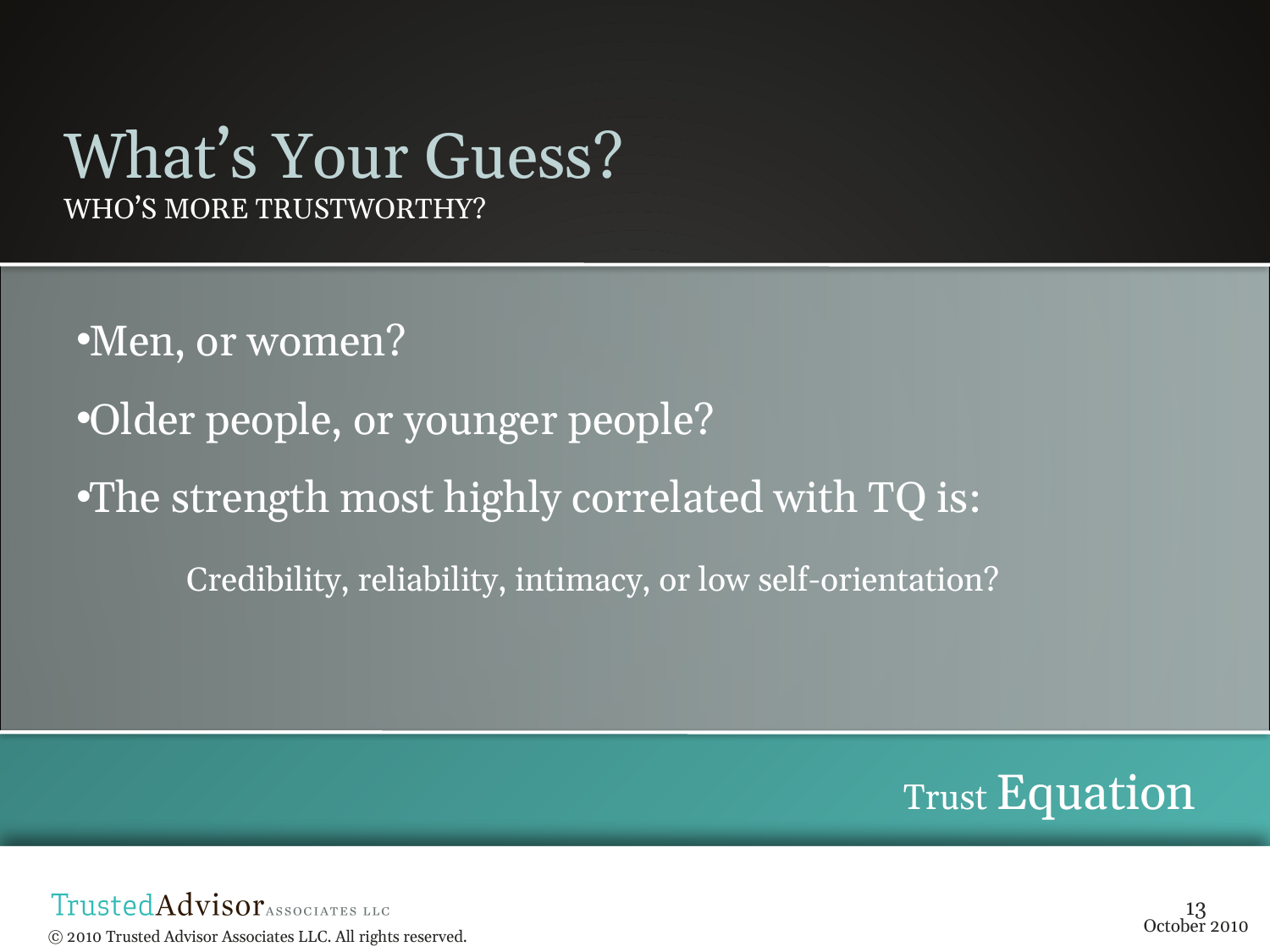

# What’s Your Guess?
Who’s more trustworthy?
Men, or women?
Older people, or younger people?
The strength most highly correlated with TQ is:
	Credibility, reliability, intimacy, or low self-orientation?